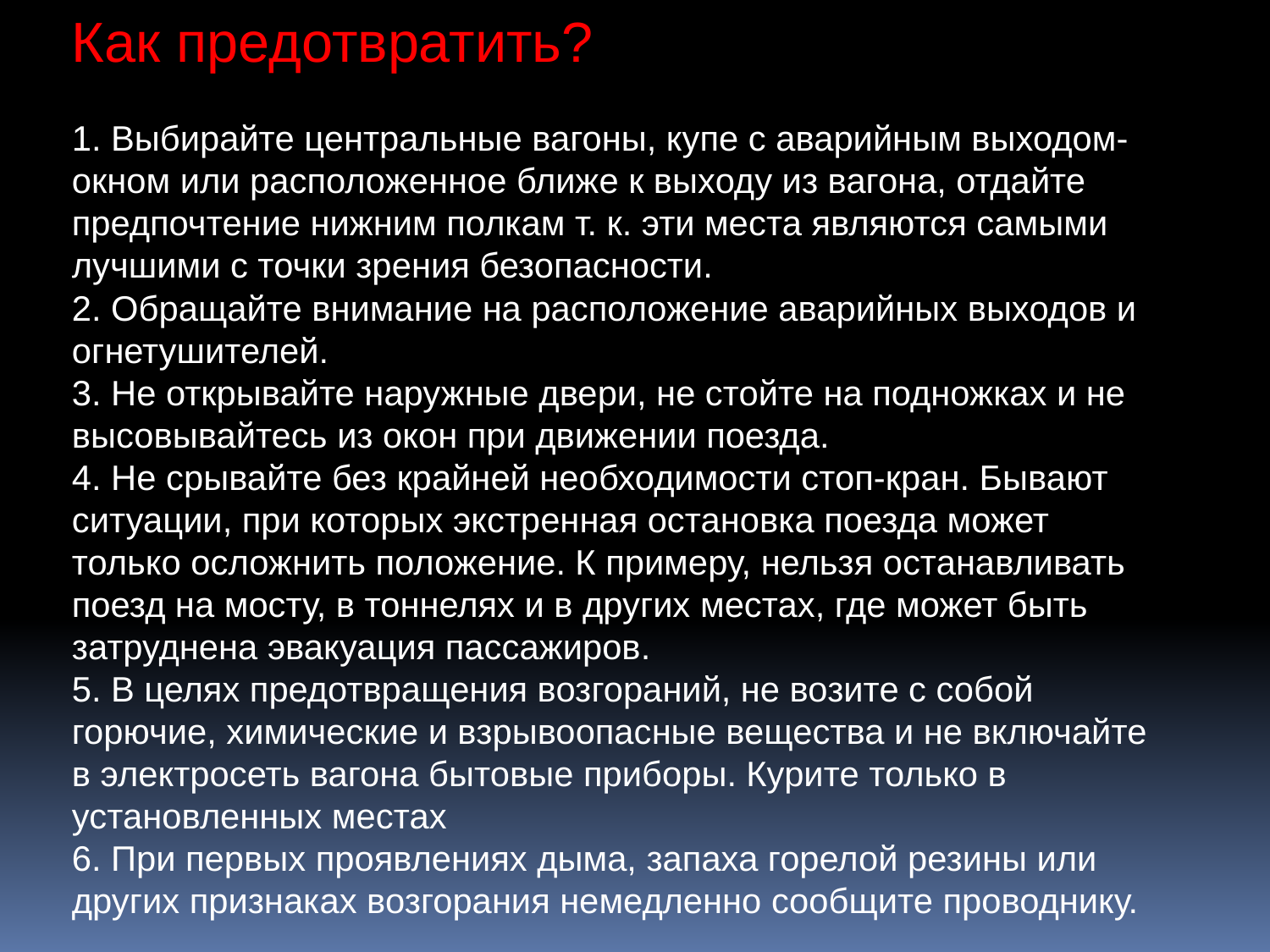

Как предотвратить?

1. Выбирайте центральные вагоны, купе с аварийным выходом-окном или расположенное ближе к выходу из вагона, отдайте предпочтение нижним полкам т. к. эти места являются самыми лучшими с точки зрения безопасности.
2. Обращайте внимание на расположение аварийных выходов и огнетушителей.
3. Не открывайте наружные двери, не стойте на подножках и не высовывайтесь из окон при движении поезда.
4. Не срывайте без крайней необходимости стоп-кран. Бывают ситуации, при которых экстренная остановка поезда может только осложнить положение. К примеру, нельзя останавливать поезд на мосту, в тоннелях и в других местах, где может быть затруднена эвакуация пассажиров.
5. В целях предотвращения возгораний, не возите с собой горючие, химические и взрывоопасные вещества и не включайте в электросеть вагона бытовые приборы. Курите только в установленных местах
6. При первых проявлениях дыма, запаха горелой резины или других признаках возгорания немедленно сообщите проводнику.